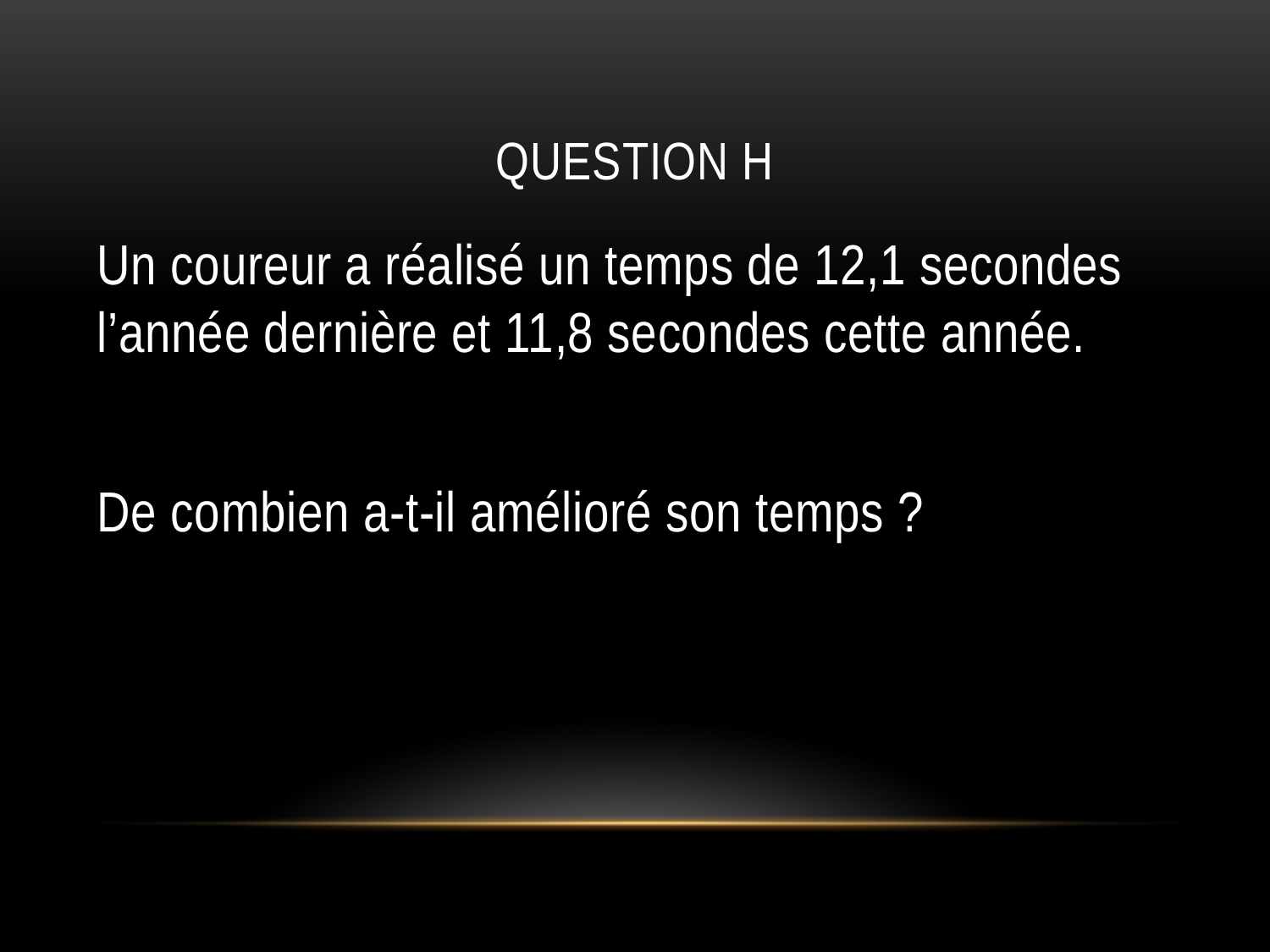

# QUESTION H
Un coureur a réalisé un temps de 12,1 secondes l’année dernière et 11,8 secondes cette année.

De combien a-t-il amélioré son temps ?